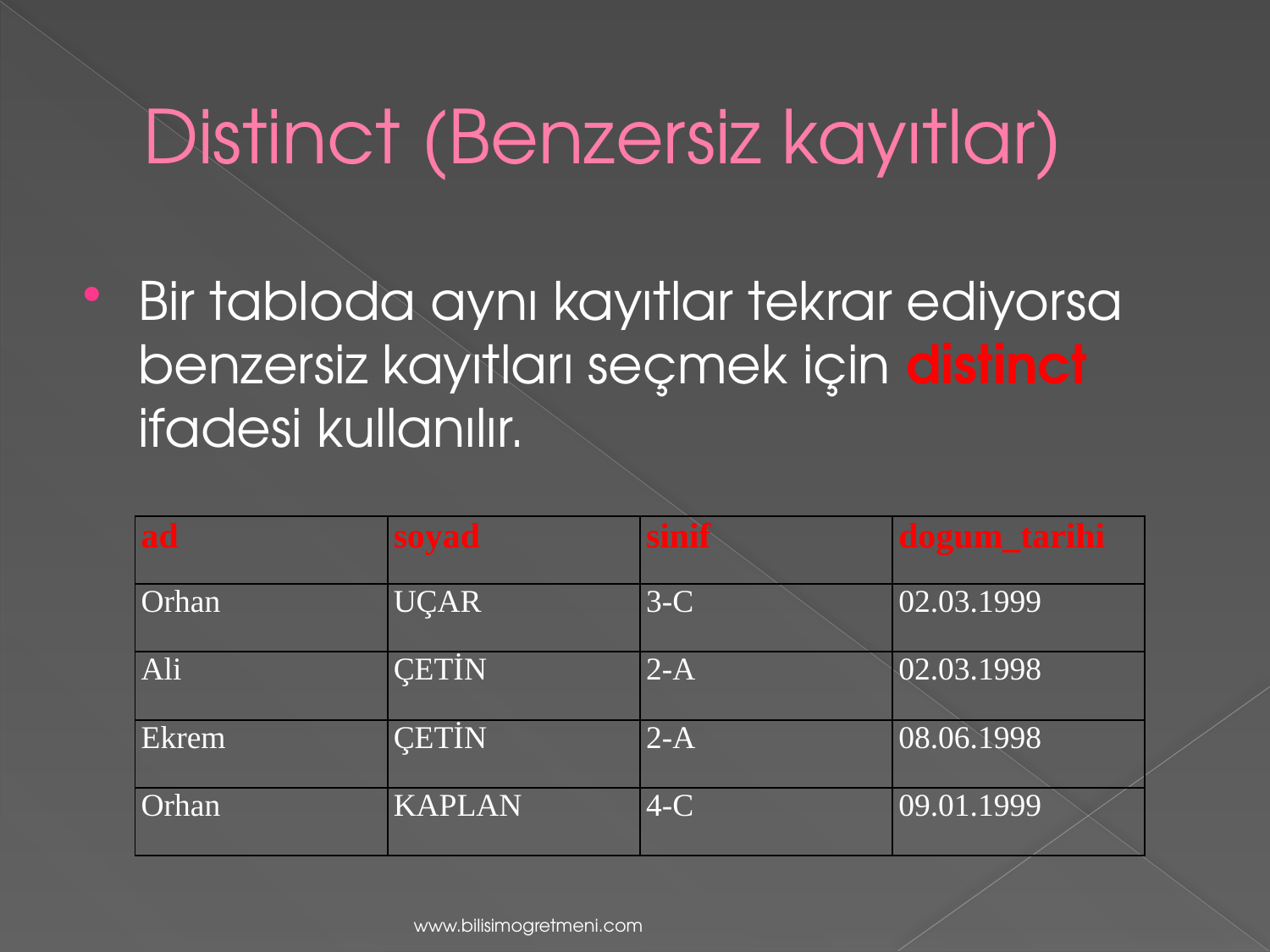

# Distinct (Benzersiz kayıtlar)
Bir tabloda aynı kayıtlar tekrar ediyorsa benzersiz kayıtları seçmek için distinct ifadesi kullanılır.
| ad | soyad | sinif | dogum\_tarihi |
| --- | --- | --- | --- |
| Orhan | UÇAR | 3-C | 02.03.1999 |
| Ali | ÇETİN | 2-A | 02.03.1998 |
| Ekrem | ÇETİN | 2-A | 08.06.1998 |
| Orhan | KAPLAN | 4-C | 09.01.1999 |
www.bilisimogretmeni.com